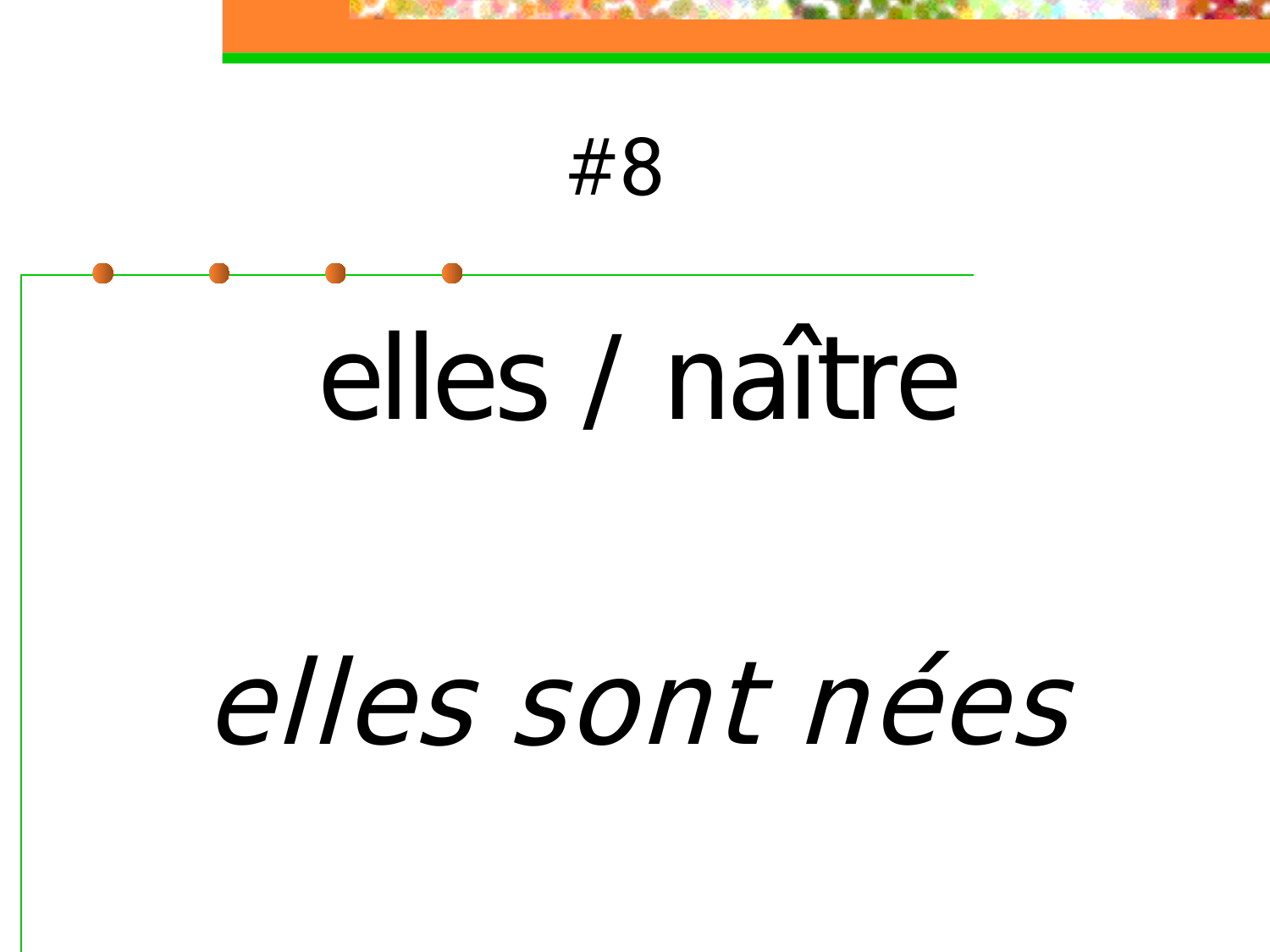

# #8
elles / naître

elles sont nées